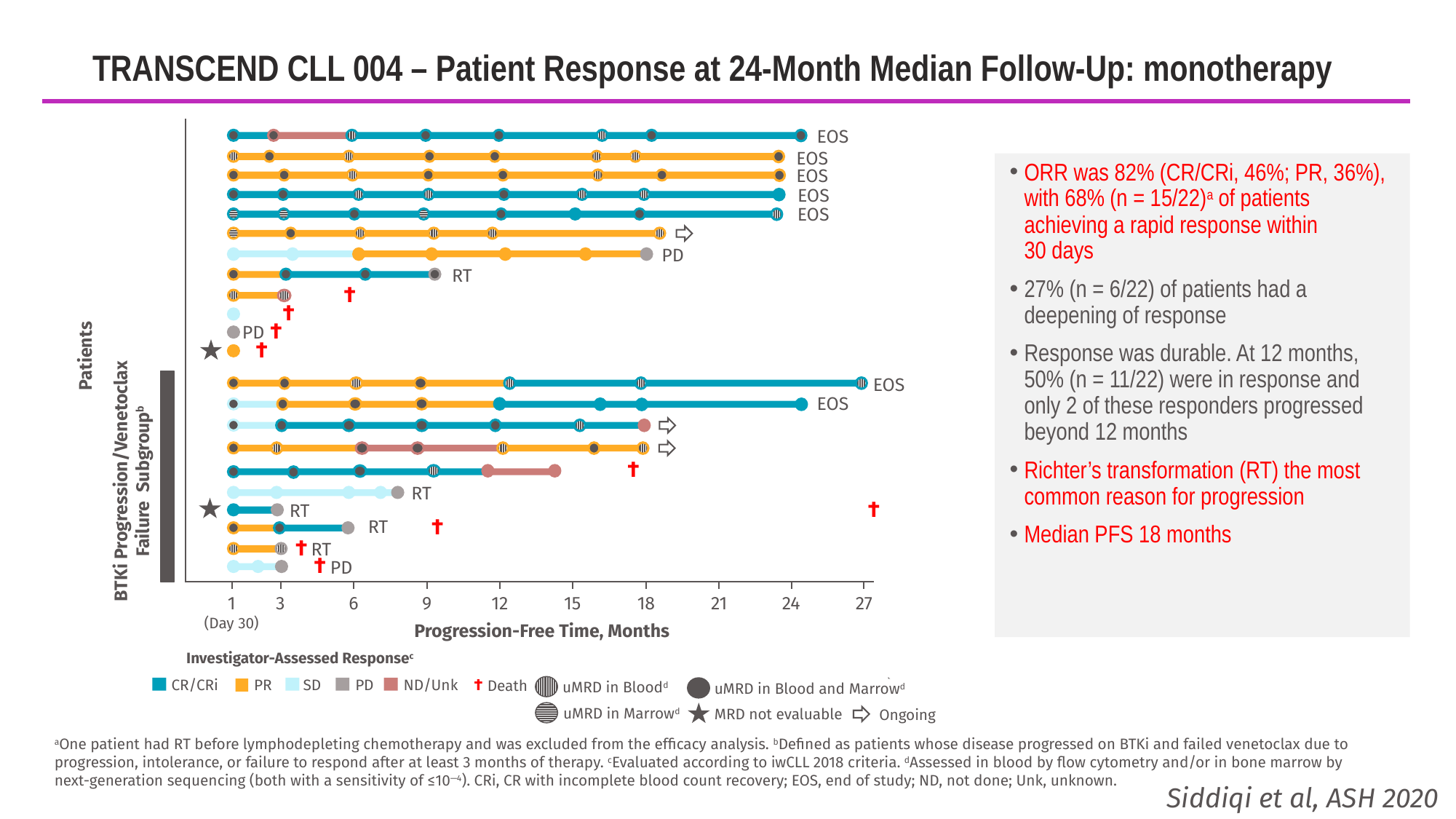

# TRANSCEND CLL 004 – Patient Response at 24-Month Median Follow-Up: monotherapy

EOS

EOS

EOS

EOS

EOS

PD

RT

†

†

PD
†

†
Patients

EOS

EOS

†

BTKi Progression/Venetoclax Failure  Subgroupb

RT

†
RT

†
RT

†
RT

†
PD

1
(Day 30)
3
6
9
12
15
18
21
24
27
Progression-Free Time, Months
Investigator-Assessed Responsec
†
Death
CR/CRi
PR
SD
PD
ND/Unk

uMRD in Bloodd

uMRD in Blood and Marrowd

uMRD in Marrowd
Ongoing

MRD not evaluable

ORR was 82% (CR/CRi, 46%; PR, 36%), with 68% (n = 15/22)a of patients achieving a rapid response within
30 days
27% (n = 6/22) of patients had a deepening of response
Response was durable. At 12 months, 50% (n = 11/22) were in response and only 2 of these responders progressed beyond 12 months
Richter’s transformation (RT) the most common reason for progression
Median PFS 18 months
aOne patient had RT before lymphodepleting chemotherapy and was excluded from the efficacy analysis. bDefined as patients whose disease progressed on BTKi and failed venetoclax due to progression, intolerance, or failure to respond after at least 3 months of therapy. cEvaluated according to iwCLL 2018 criteria. dAssessed in blood by flow cytometry and/or in bone marrow by next-generation sequencing (both with a sensitivity of ≤10—4). CRi, CR with incomplete blood count recovery; EOS, end of study; ND, not done; Unk, unknown.
Siddiqi et al, ASH 2020